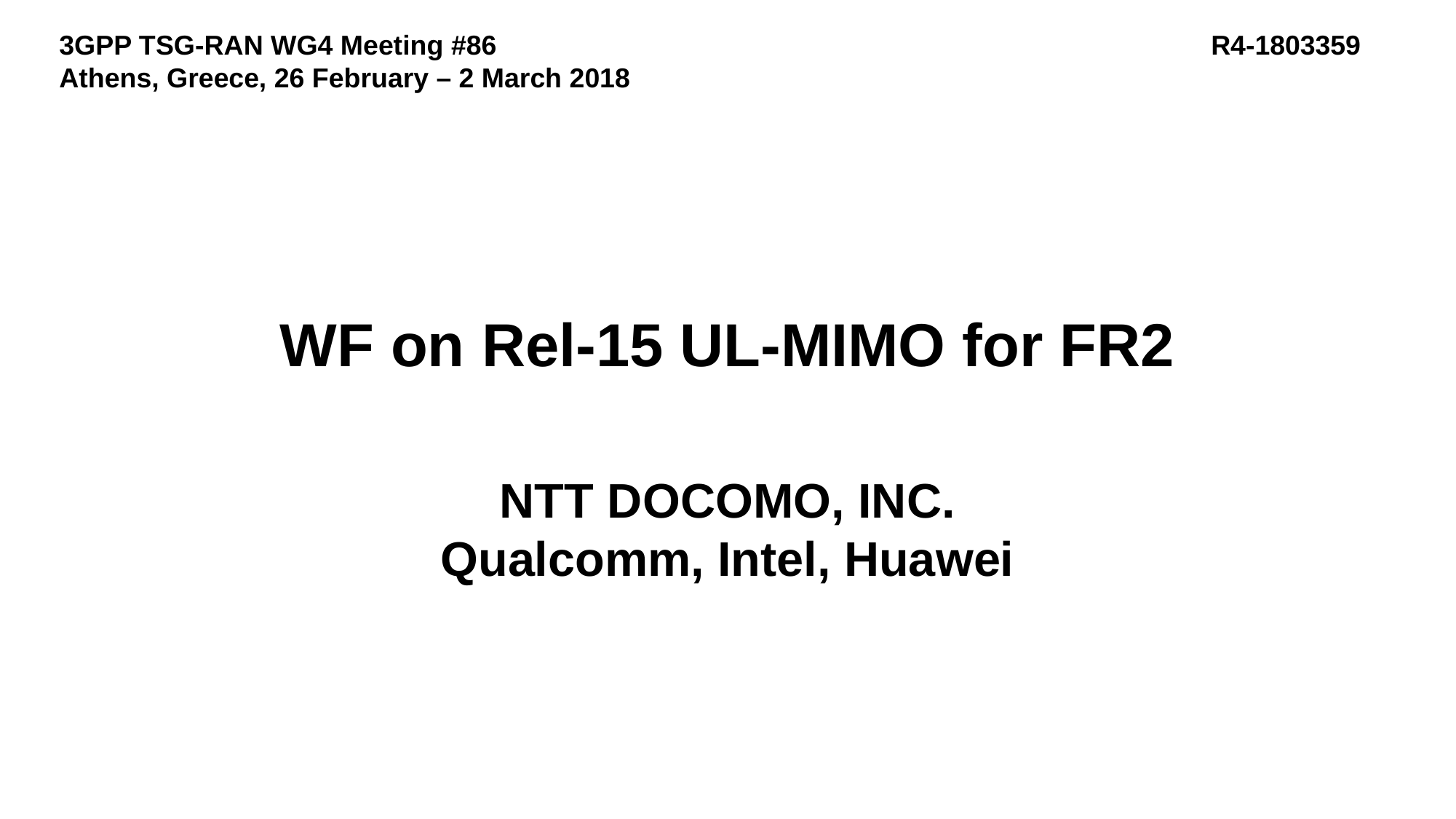

R4-1803359
3GPP TSG-RAN WG4 Meeting #86
Athens, Greece, 26 February – 2 March 2018
# WF on Rel-15 UL-MIMO for FR2
NTT DOCOMO, INC.
Qualcomm, Intel, Huawei